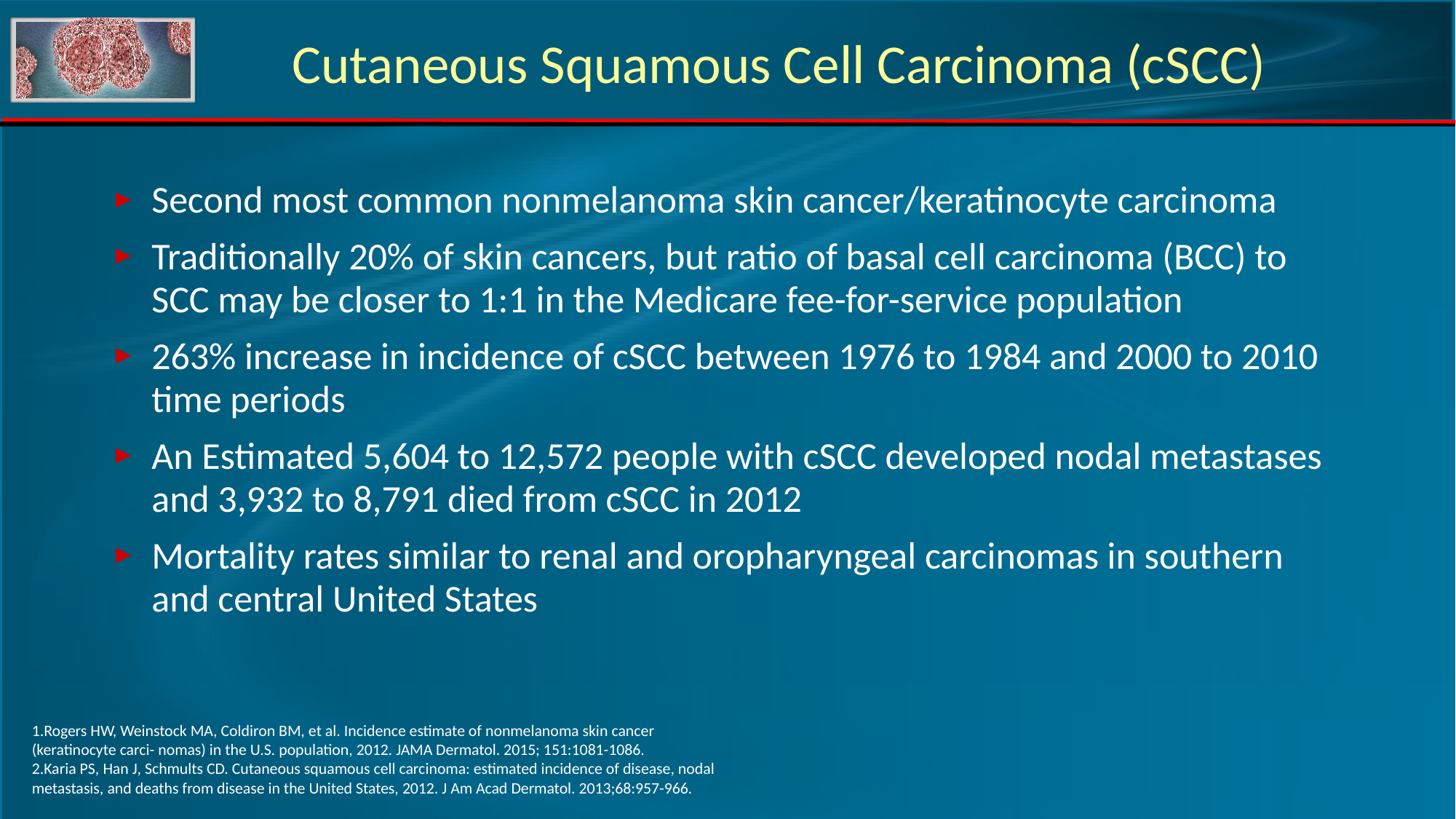

Cutaneous Squamous Cell Carcinoma (cSCC)
Second most common nonmelanoma skin cancer/keratinocyte carcinoma
Traditionally 20% of skin cancers, but ratio of basal cell carcinoma (BCC) to SCC may be closer to 1:1 in the Medicare fee-for-service population
263% increase in incidence of cSCC between 1976 to 1984 and 2000 to 2010 time periods
An Estimated 5,604 to 12,572 people with cSCC developed nodal metastases and 3,932 to 8,791 died from cSCC in 2012
Mortality rates similar to renal and oropharyngeal carcinomas in southern and central United States
Rogers HW, Weinstock MA, Coldiron BM, et al. Incidence estimate of nonmelanoma skin cancer (keratinocyte carci- nomas) in the U.S. population, 2012. JAMA Dermatol. 2015; 151:1081-1086.
Karia PS, Han J, Schmults CD. Cutaneous squamous cell carcinoma: estimated incidence of disease, nodal metastasis, and deaths from disease in the United States, 2012. J Am Acad Dermatol. 2013;68:957-966.